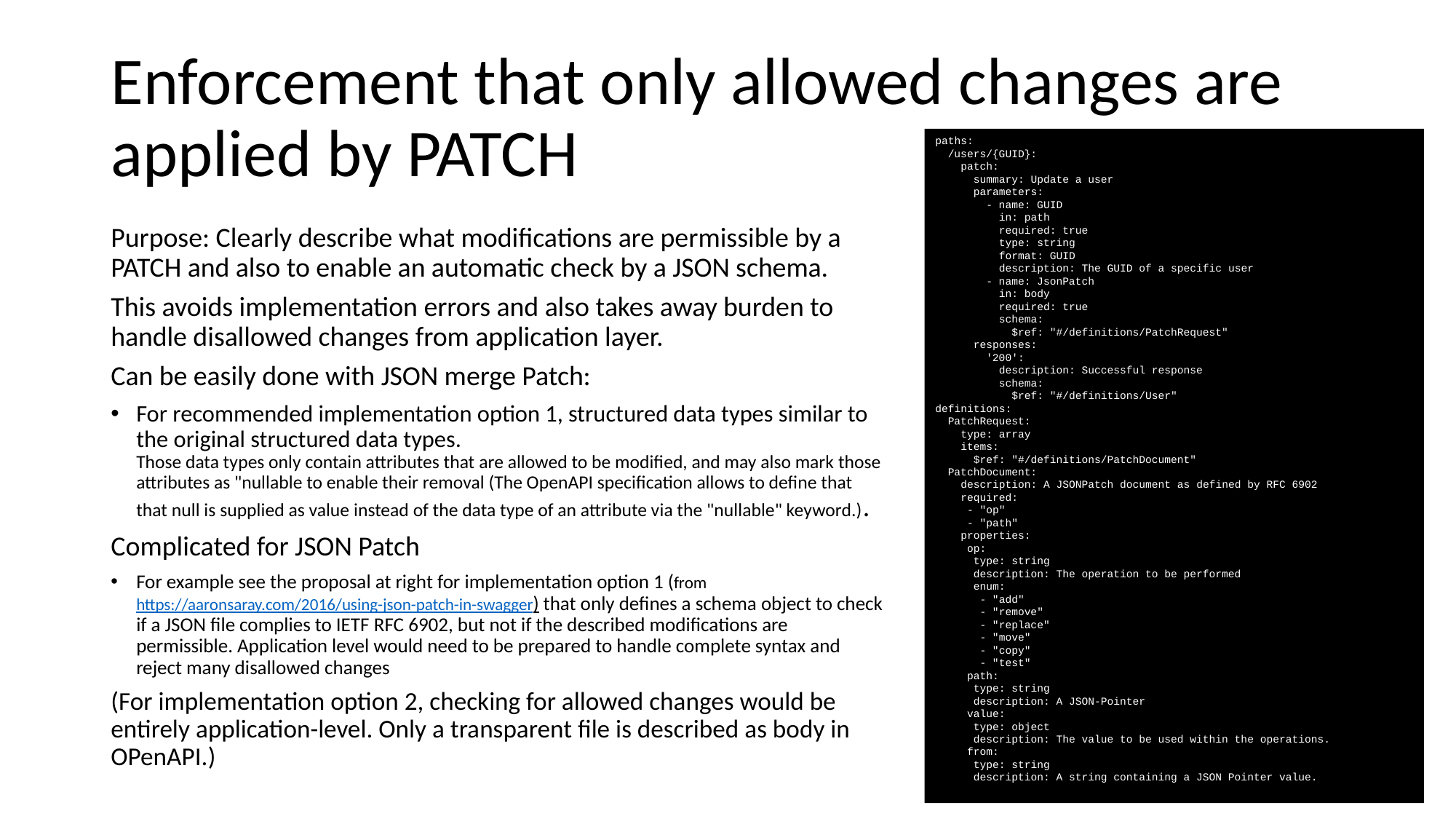

# Enforcement that only allowed changes are applied by PATCH
paths:
  /users/{GUID}:
    patch:
      summary: Update a user
      parameters:
        - name: GUID
          in: path
          required: true
          type: string
          format: GUID
          description: The GUID of a specific user
        - name: JsonPatch
          in: body
          required: true
          schema:
            $ref: "#/definitions/PatchRequest"
      responses:
        '200':
          description: Successful response
          schema:
            $ref: "#/definitions/User"
definitions:
  PatchRequest:
    type: array
    items:
      $ref: "#/definitions/PatchDocument"
  PatchDocument:
    description: A JSONPatch document as defined by RFC 6902
    required:
     - "op"
     - "path"
    properties:
     op:
      type: string
      description: The operation to be performed
      enum:
       - "add"
       - "remove"
       - "replace"
       - "move"
       - "copy"
       - "test"
     path:
      type: string
      description: A JSON-Pointer
     value:
      type: object
      description: The value to be used within the operations.
     from:
      type: string
      description: A string containing a JSON Pointer value.

Purpose: Clearly describe what modifications are permissible by a PATCH and also to enable an automatic check by a JSON schema.
This avoids implementation errors and also takes away burden to handle disallowed changes from application layer.
Can be easily done with JSON merge Patch:
For recommended implementation option 1, structured data types similar to the original structured data types.
Those data types only contain attributes that are allowed to be modified, and may also mark those attributes as "nullable to enable their removal (The OpenAPI specification allows to define that that null is supplied as value instead of the data type of an attribute via the "nullable" keyword.).
Complicated for JSON Patch
For example see the proposal at right for implementation option 1 (from https://aaronsaray.com/2016/using-json-patch-in-swagger) that only defines a schema object to check if a JSON file complies to IETF RFC 6902, but not if the described modifications are permissible. Application level would need to be prepared to handle complete syntax and reject many disallowed changes
(For implementation option 2, checking for allowed changes would be entirely application-level. Only a transparent file is described as body in OPenAPI.)